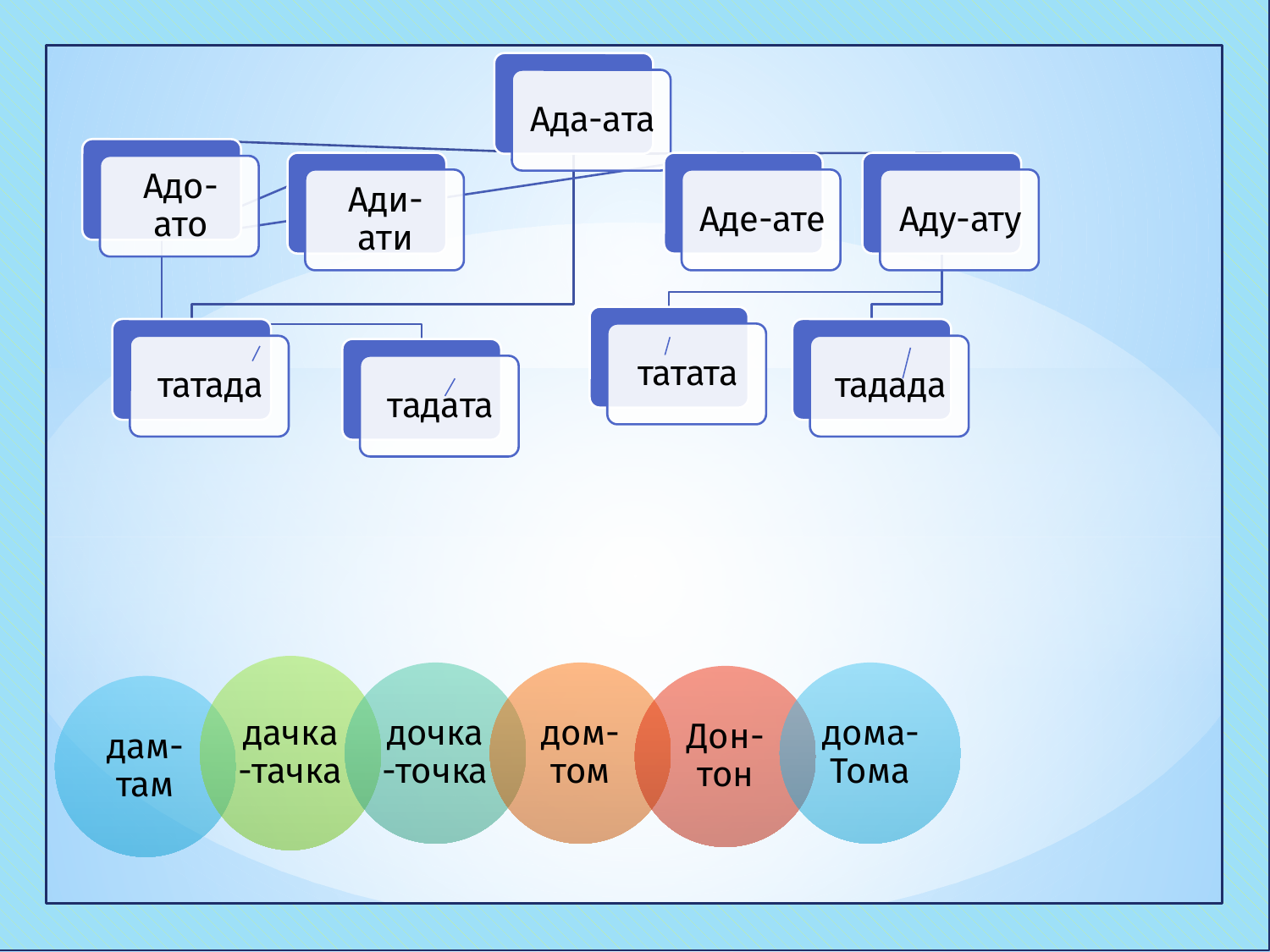

Ада-ата
Адо-ато
Ади-ати
Аде-ате
тадата
Аду-ату
татата
тадада
татада

#
дам-там
дачка-тачка
дочка-точка
дом-том
Дон-тон
дома-Тома